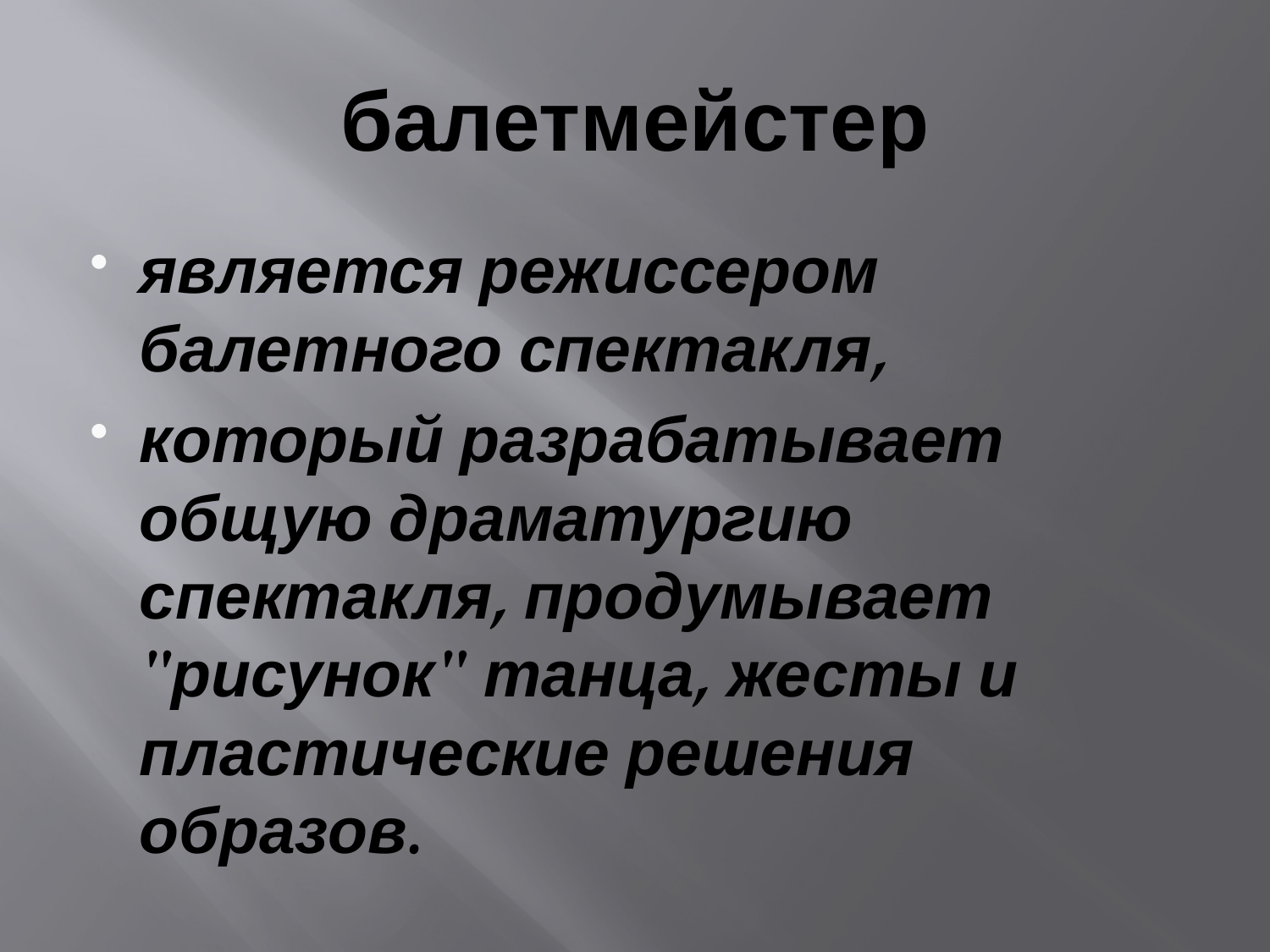

# балетмейстер
является режиссером балетного спектакля,
который разрабатывает общую драматургию спектакля, продумывает "рисунок" танца, жесты и пластические решения образов.